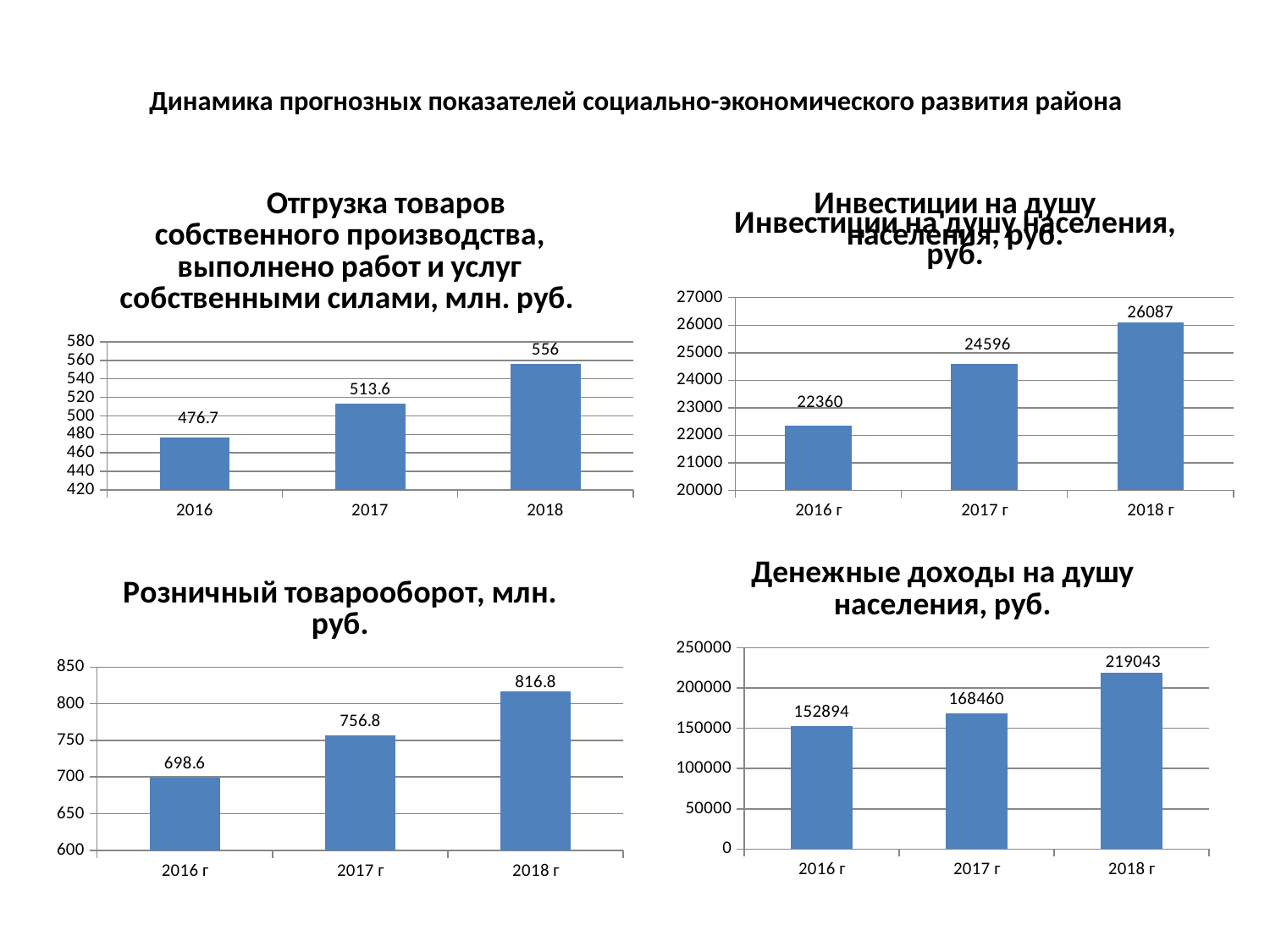

# Динамика прогнозных показателей социально-экономического развития района

### Chart:            Отгрузка товаров собственного производства, выполнено работ и услуг собственными силами, млн. руб.

| Category |            Отгрузка товаров собственного производства, выполнено работ и услуг собственными силами, млн.руб.  |
|---|---|
| 2016 | 476.7 |
| 2017 | 513.6 |
| 2018 | 556.0 |

### Chart: Инвестиции на душу населения, руб.

| Category |
|---|

### Chart: Инвестиции на душу населения, руб.

| Category | Инвестиции на душу населения, руб |
|---|---|
| 2016 г | 22360.24844720497 |
| 2017 г | 24596.273291925463 |
| 2018 г | 26086.956521739117 |

### Chart

| Category |
|---|

### Chart: Денежные доходы на душу населения, руб.

| Category | Денежные доходы на душу населения, руб |
|---|---|
| 2016 г | 152894.40993788818 |
| 2017 г | 168459.62732919282 |
| 2018 г | 219043.47826086957 |

### Chart:

| Category | Розничный товарооборот, млн. руб. |
|---|---|
| 2016 г | 698.6 |
| 2017 г | 756.8 |
| 2018 г | 816.8 |